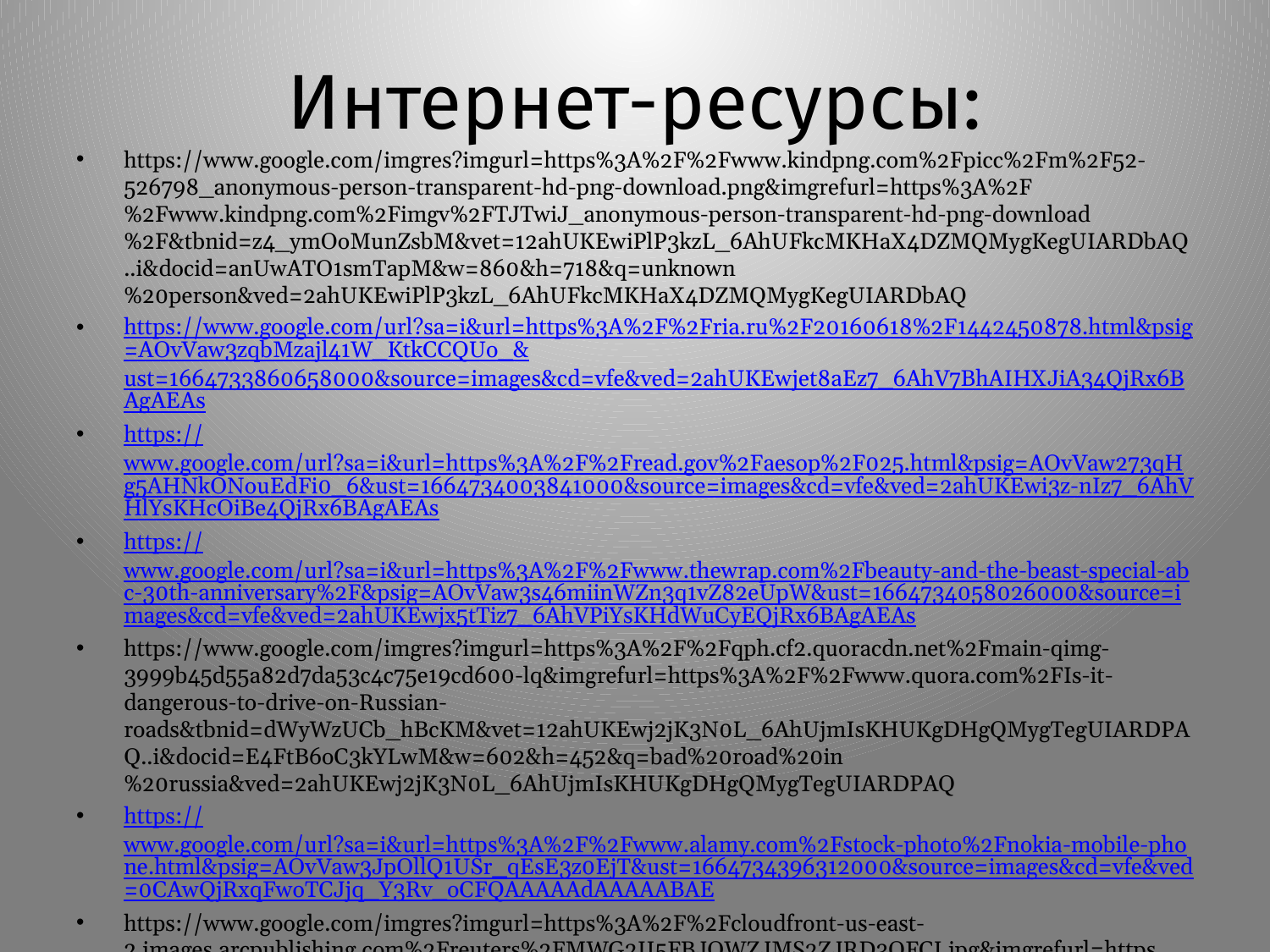

# Интернет-ресурсы:
https://www.google.com/imgres?imgurl=https%3A%2F%2Fwww.kindpng.com%2Fpicc%2Fm%2F52-526798_anonymous-person-transparent-hd-png-download.png&imgrefurl=https%3A%2F%2Fwww.kindpng.com%2Fimgv%2FTJTwiJ_anonymous-person-transparent-hd-png-download%2F&tbnid=z4_ymOoMunZsbM&vet=12ahUKEwiPlP3kzL_6AhUFkcMKHaX4DZMQMygKegUIARDbAQ..i&docid=anUwATO1smTapM&w=860&h=718&q=unknown%20person&ved=2ahUKEwiPlP3kzL_6AhUFkcMKHaX4DZMQMygKegUIARDbAQ
https://www.google.com/url?sa=i&url=https%3A%2F%2Fria.ru%2F20160618%2F1442450878.html&psig=AOvVaw3zqbMzajl41W_KtkCCQUo_&ust=1664733860658000&source=images&cd=vfe&ved=2ahUKEwjet8aEz7_6AhV7BhAIHXJiA34QjRx6BAgAEAs
https://www.google.com/url?sa=i&url=https%3A%2F%2Fread.gov%2Faesop%2F025.html&psig=AOvVaw273qHg5AHNkONouEdFi0_6&ust=1664734003841000&source=images&cd=vfe&ved=2ahUKEwi3z-nIz7_6AhVHlYsKHcOiBe4QjRx6BAgAEAs
https://www.google.com/url?sa=i&url=https%3A%2F%2Fwww.thewrap.com%2Fbeauty-and-the-beast-special-abc-30th-anniversary%2F&psig=AOvVaw3s46miinWZn3q1vZ82eUpW&ust=1664734058026000&source=images&cd=vfe&ved=2ahUKEwjx5tTiz7_6AhVPiYsKHdWuCyEQjRx6BAgAEAs
https://www.google.com/imgres?imgurl=https%3A%2F%2Fqph.cf2.quoracdn.net%2Fmain-qimg-3999b45d55a82d7da53c4c75e19cd600-lq&imgrefurl=https%3A%2F%2Fwww.quora.com%2FIs-it-dangerous-to-drive-on-Russian-roads&tbnid=dWyWzUCb_hBcKM&vet=12ahUKEwj2jK3N0L_6AhUjmIsKHUKgDHgQMygTegUIARDPAQ..i&docid=E4FtB6oC3kYLwM&w=602&h=452&q=bad%20road%20in%20russia&ved=2ahUKEwj2jK3N0L_6AhUjmIsKHUKgDHgQMygTegUIARDPAQ
https://www.google.com/url?sa=i&url=https%3A%2F%2Fwww.alamy.com%2Fstock-photo%2Fnokia-mobile-phone.html&psig=AOvVaw3JpOllQ1USr_qEsE3z0EjT&ust=1664734396312000&source=images&cd=vfe&ved=0CAwQjRxqFwoTCJjq_Y3Rv_oCFQAAAAAdAAAAABAE
https://www.google.com/imgres?imgurl=https%3A%2F%2Fcloudfront-us-east-2.images.arcpublishing.com%2Freuters%2FMWG2II5FBJOWZJMS2ZJRD3QFCI.jpg&imgrefurl=https%3A%2F%2Fwww.reuters.com%2Ftechnology%2Fapple-starts-manufacturing-iphone-13-india-2022-04-11%2F&tbnid=n9WK4Tq2_7DRMM&vet=12ahUKEwitspTE0b_6AhWMG3cKHSeaAxYQMyhiegUIARCvAQ..i&docid=TQkvxsSYteIStM&w=5771&h=3793&q=iphone&hl=ru&ved=2ahUKEwitspTE0b_6AhWMG3cKHSeaAxYQMyhiegUIARCvAQ